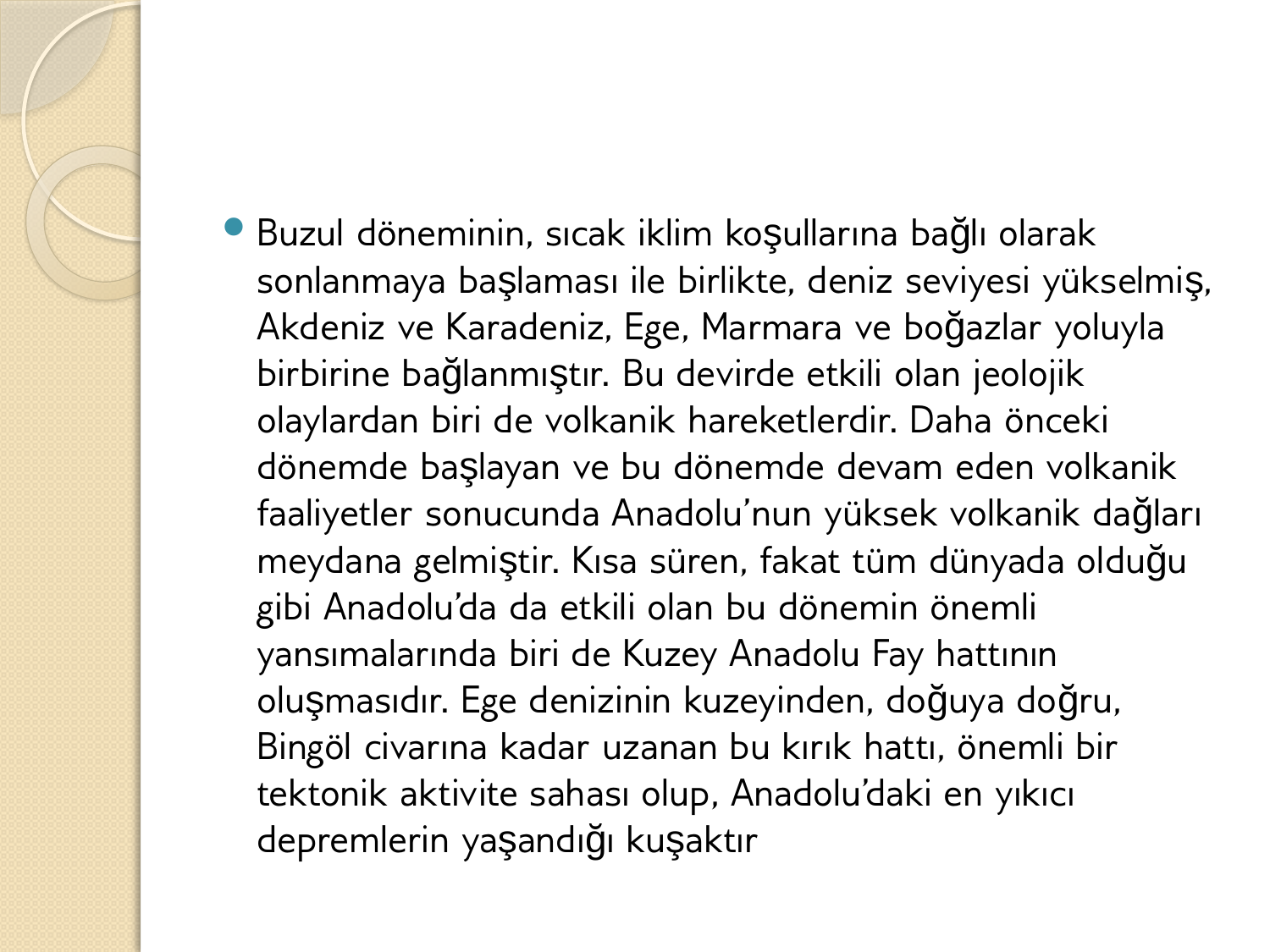

#
Buzul döneminin, sıcak iklim koşullarına bağlı olarak sonlanmaya başlaması ile birlikte, deniz seviyesi yükselmiş, Akdeniz ve Karadeniz, Ege, Marmara ve boğazlar yoluyla birbirine bağlanmıştır. Bu devirde etkili olan jeolojik olaylardan biri de volkanik hareketlerdir. Daha önceki dönemde başlayan ve bu dönemde devam eden volkanik faaliyetler sonucunda Anadolu’nun yüksek volkanik dağları meydana gelmiştir. Kısa süren, fakat tüm dünyada olduğu gibi Anadolu’da da etkili olan bu dönemin önemli yansımalarında biri de Kuzey Anadolu Fay hattının oluşmasıdır. Ege denizinin kuzeyinden, doğuya doğru, Bingöl civarına kadar uzanan bu kırık hattı, önemli bir tektonik aktivite sahası olup, Anadolu’daki en yıkıcı depremlerin yaşandığı kuşaktır